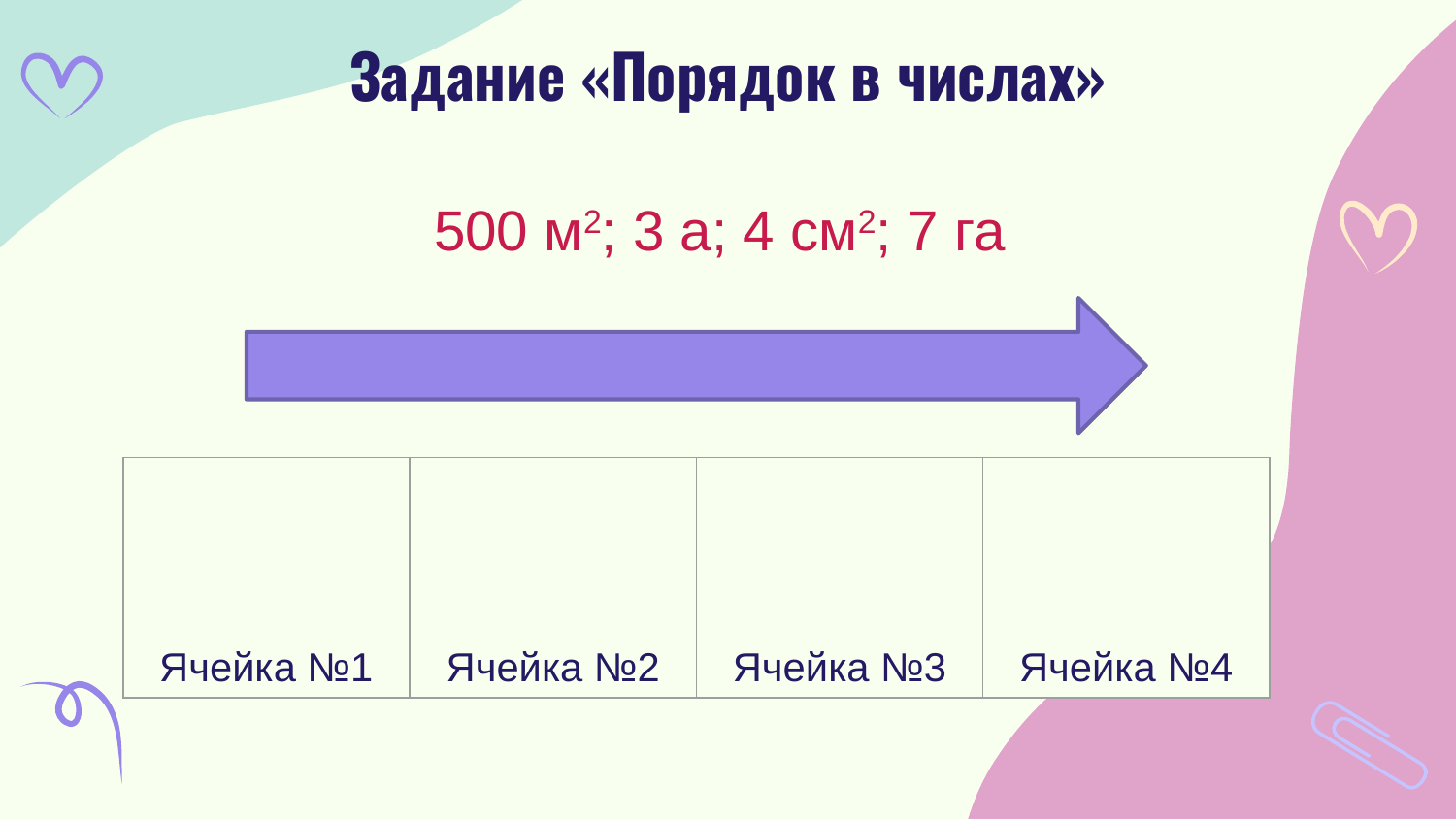

# Задание «Порядок в числах»

500 м2; 3 а; 4 см2; 7 га

| Ячейка №1 | Ячейка №2 | Ячейка №3 | Ячейка №4 |
| --- | --- | --- | --- |